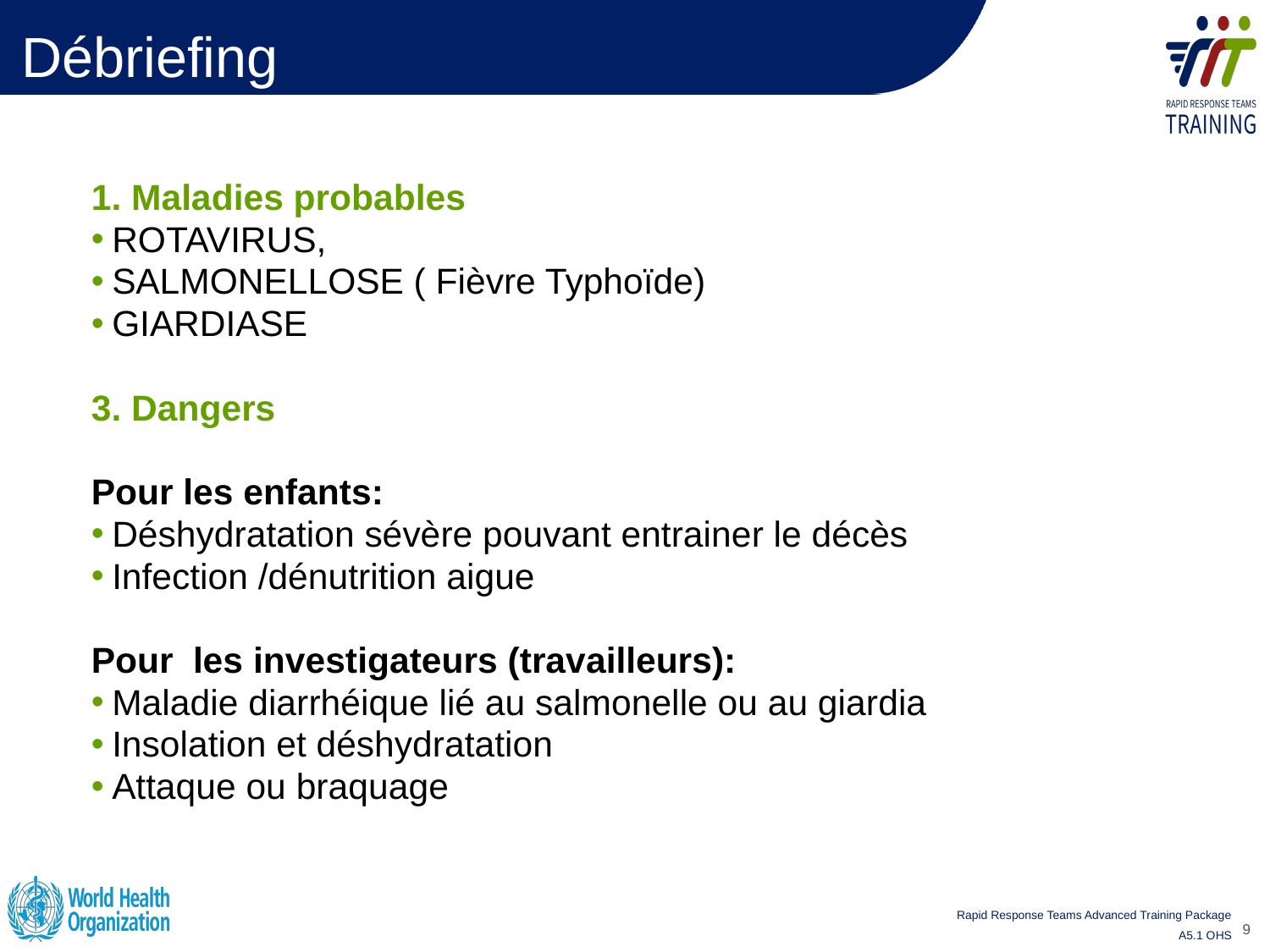

Débriefing
1. Maladies probables
 ROTAVIRUS,
 SALMONELLOSE ( Fièvre Typhoïde)
 GIARDIASE

3. Dangers

Pour les enfants:
 Déshydratation sévère pouvant entrainer le décès
 Infection /dénutrition aigue

Pour  les investigateurs (travailleurs):
 Maladie diarrhéique lié au salmonelle ou au giardia
 Insolation et déshydratation
 Attaque ou braquage